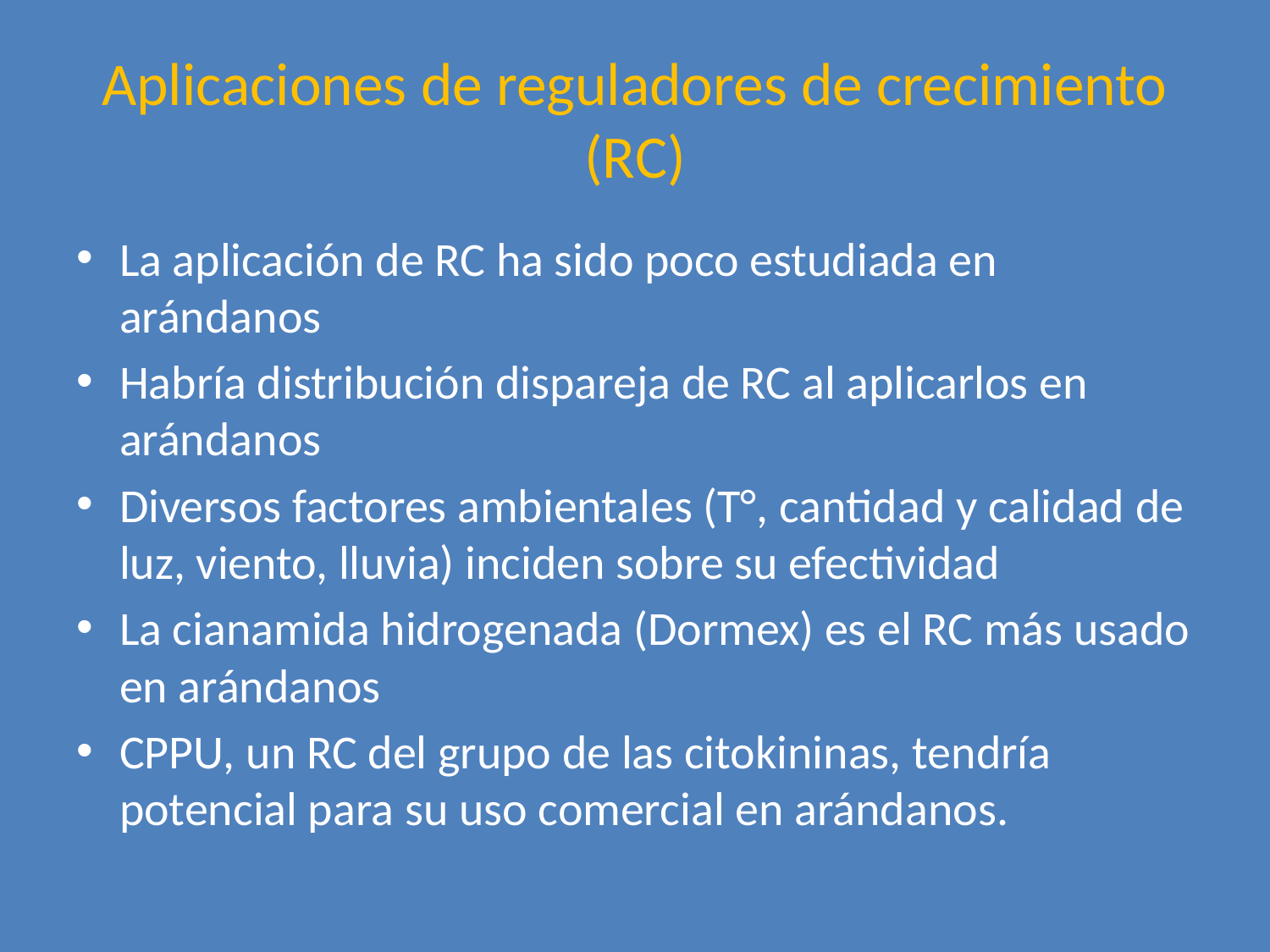

# Aplicaciones de reguladores de crecimiento (RC)
La aplicación de RC ha sido poco estudiada en arándanos
Habría distribución dispareja de RC al aplicarlos en arándanos
Diversos factores ambientales (T°, cantidad y calidad de luz, viento, lluvia) inciden sobre su efectividad
La cianamida hidrogenada (Dormex) es el RC más usado en arándanos
CPPU, un RC del grupo de las citokininas, tendría potencial para su uso comercial en arándanos.